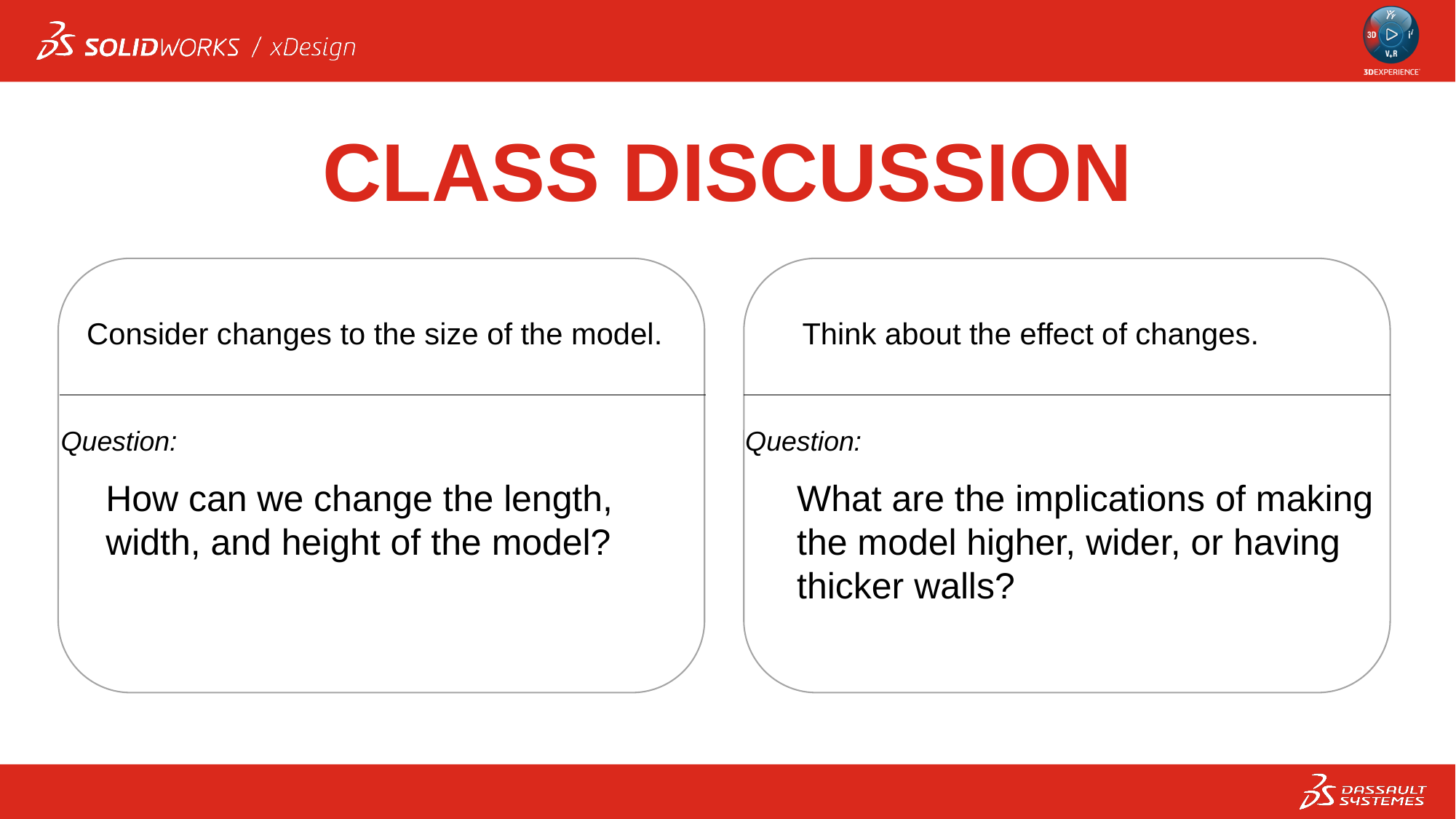

CLASS DISCUSSION

Consider changes to the size of the model.
Think about the effect of changes.

Question:
Question:
How can we change the length, width, and height of the model?
What are the implications of making the model higher, wider, or having thicker walls?